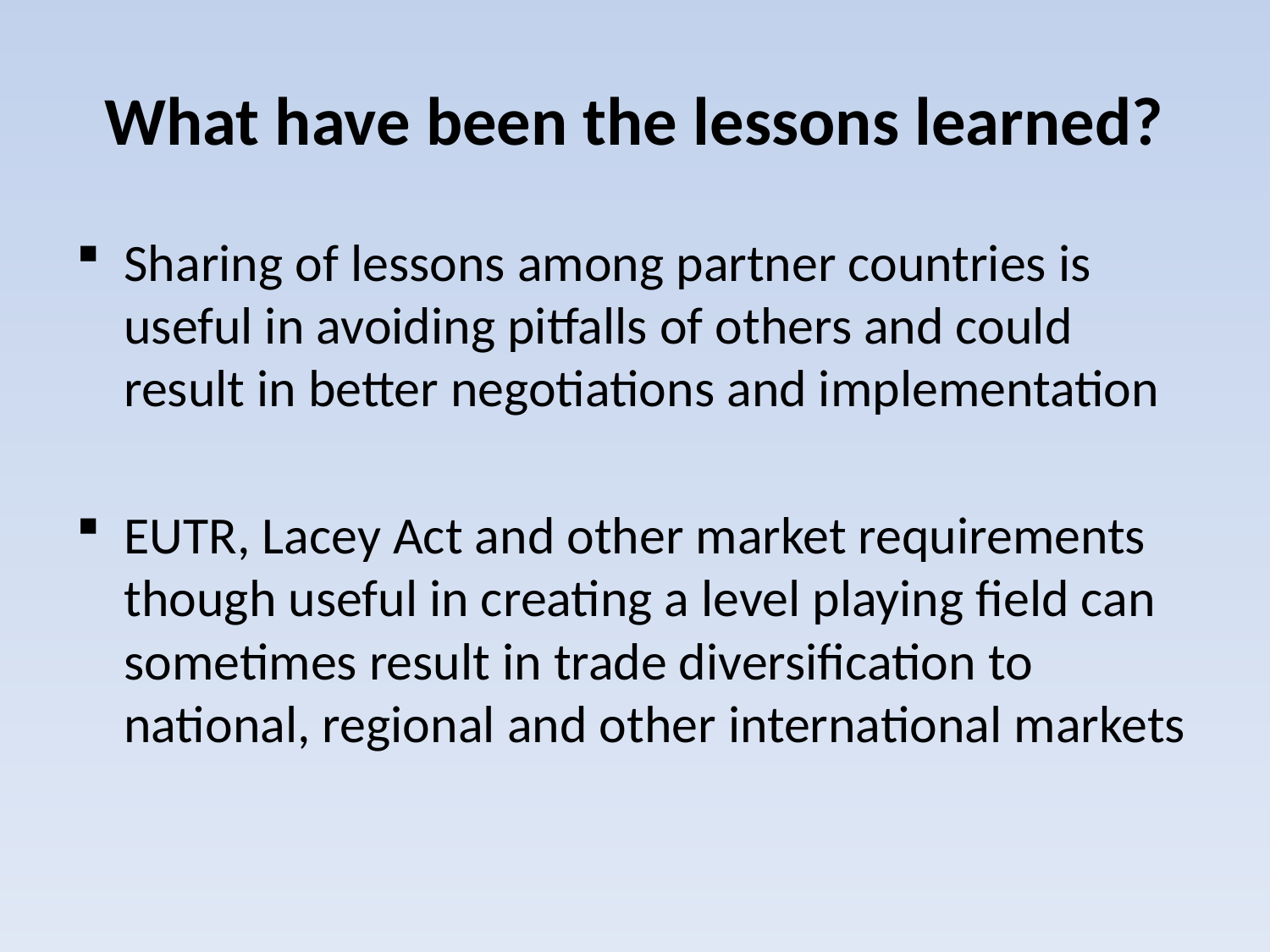

# What have been the lessons learned?
Sharing of lessons among partner countries is useful in avoiding pitfalls of others and could result in better negotiations and implementation

EUTR, Lacey Act and other market requirements though useful in creating a level playing field can sometimes result in trade diversification to national, regional and other international markets